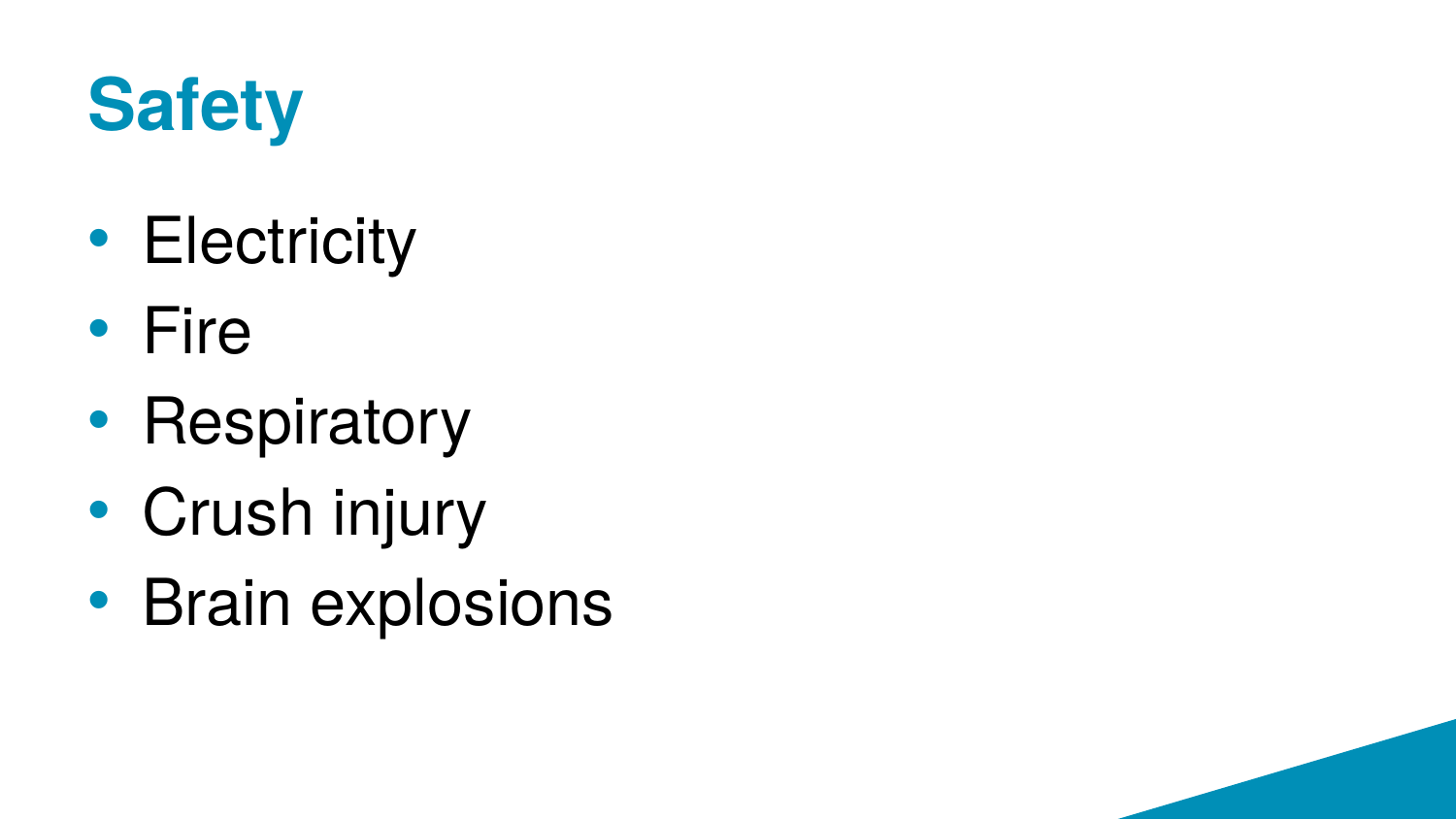

# Safety
Electricity
Fire
Respiratory
Crush injury
Brain explosions